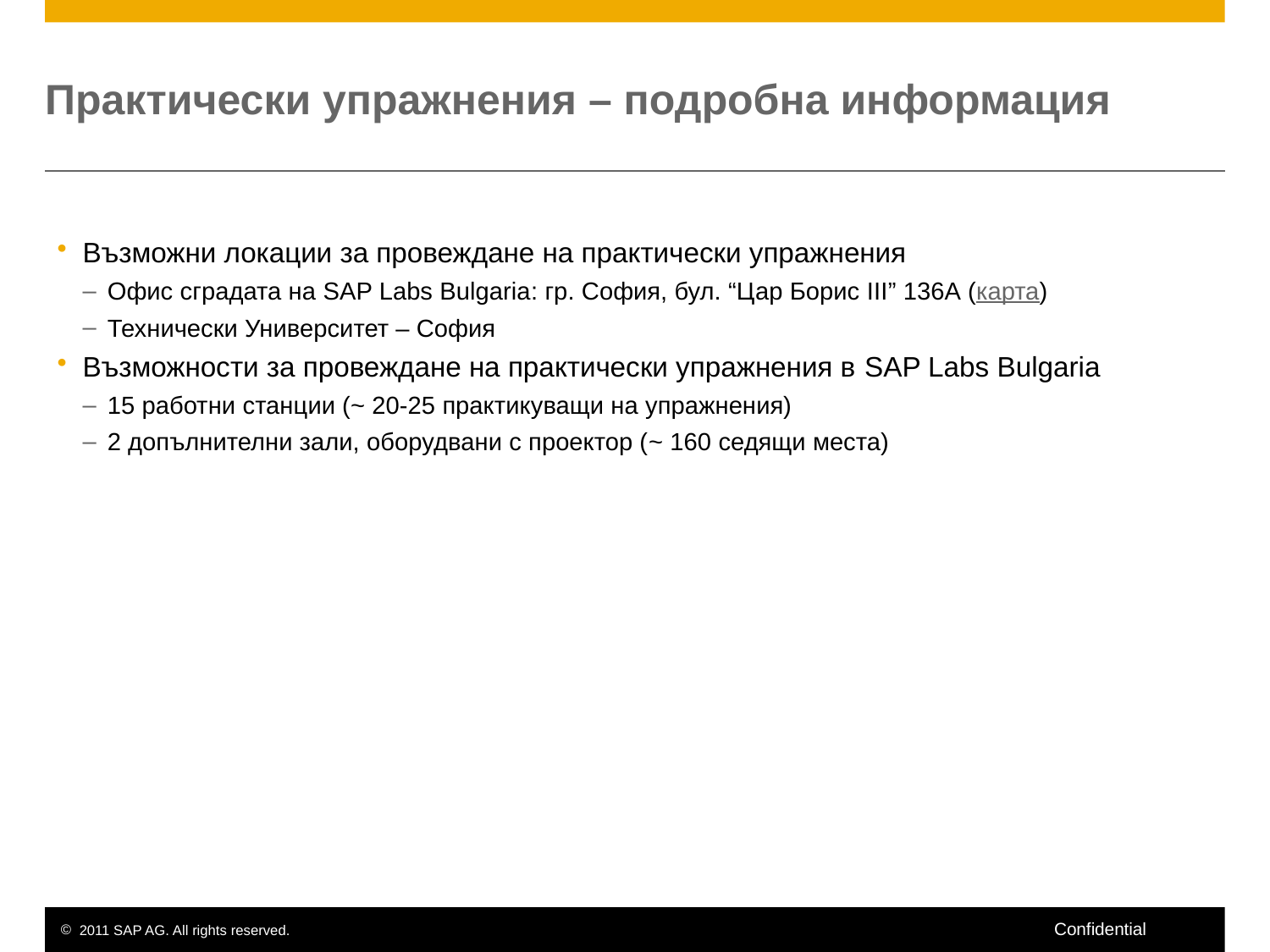

# Практически упражнения – подробна информация
Възможни локации за провеждане на практически упражнения
Офис сградата на SAP Labs Bulgaria: гр. София, бул. “Цар Борис III” 136А (карта)
Технически Университет – София
Възможности за провеждане на практически упражнения в SAP Labs Bulgaria
15 работни станции (~ 20-25 практикуващи на упражнения)
2 допълнителни зали, оборудвани с проектор (~ 160 седящи места)